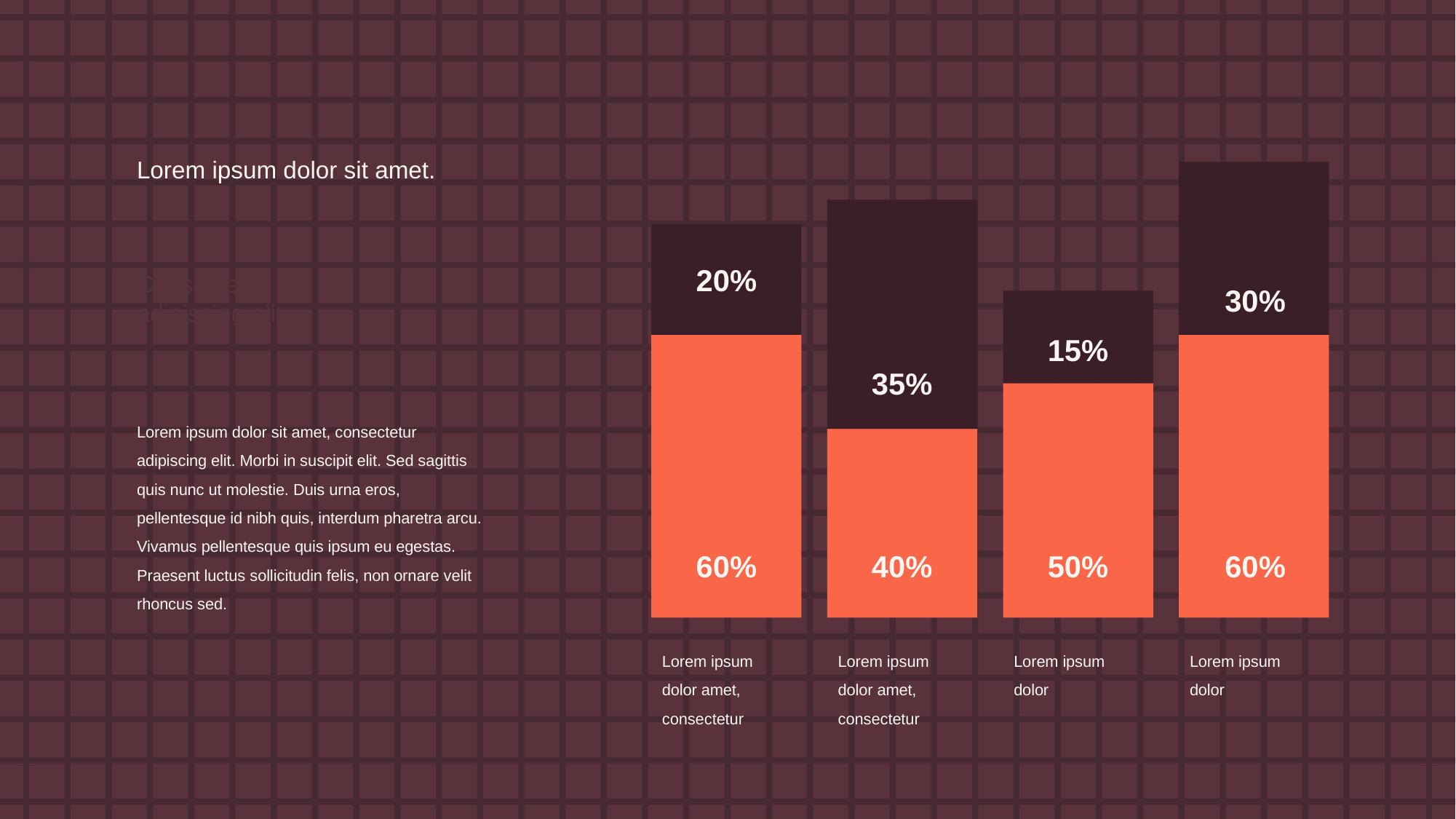

Lorem ipsum dolor sit amet.

20%
Consectetur adipiscing elit.
30%

15%

35%

Lorem ipsum dolor sit amet, consectetur adipiscing elit. Morbi in suscipit elit. Sed sagittis quis nunc ut molestie. Duis urna eros, pellentesque id nibh quis, interdum pharetra arcu. Vivamus pellentesque quis ipsum eu egestas. Praesent luctus sollicitudin felis, non ornare velit rhoncus sed.

60%
40%
50%
60%
Lorem ipsum dolor amet, consectetur
Lorem ipsum dolor amet, consectetur
Lorem ipsum dolor
Lorem ipsum dolor